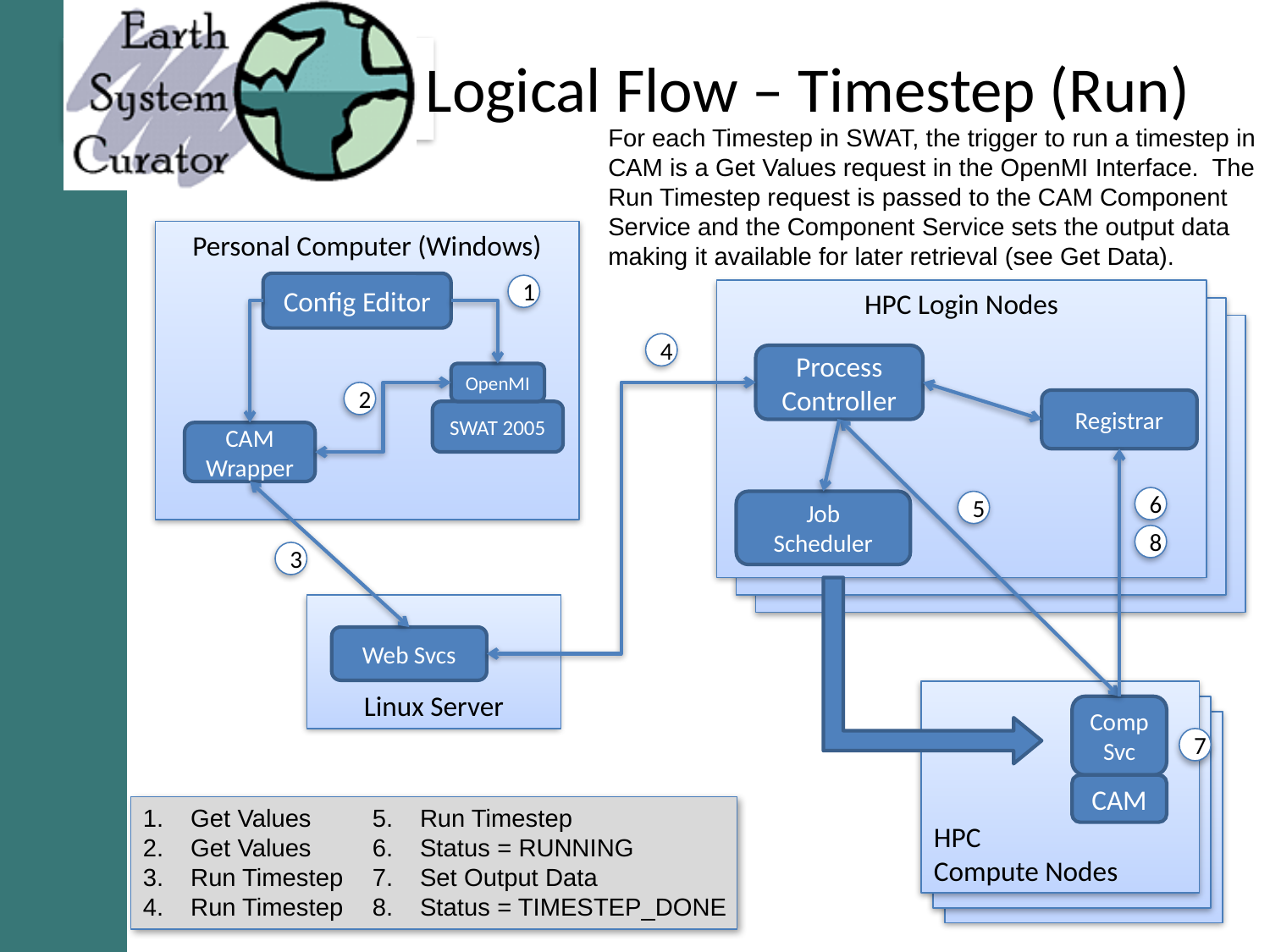

# Logical Flow – Timestep (Run)
For each Timestep in SWAT, the trigger to run a timestep in CAM is a Get Values request in the OpenMI Interface.  The Run Timestep request is passed to the CAM Component Service and the Component Service sets the output data making it available for later retrieval (see Get Data).
Personal Computer (Windows)
Config Editor
1
HPC Login Nodes

4
Process
Controller
OpenMI
2
Registrar
SWAT 2005
CAM Wrapper
6
Job
Scheduler
5
8
3

Linux Server
Web Svcs
HPC
Compute Nodes

Comp
Svc
CAM
7

Get Values
Get Values
Run Timestep
Run Timestep
Run Timestep
Status = RUNNING
Set Output Data
Status = TIMESTEP_DONE